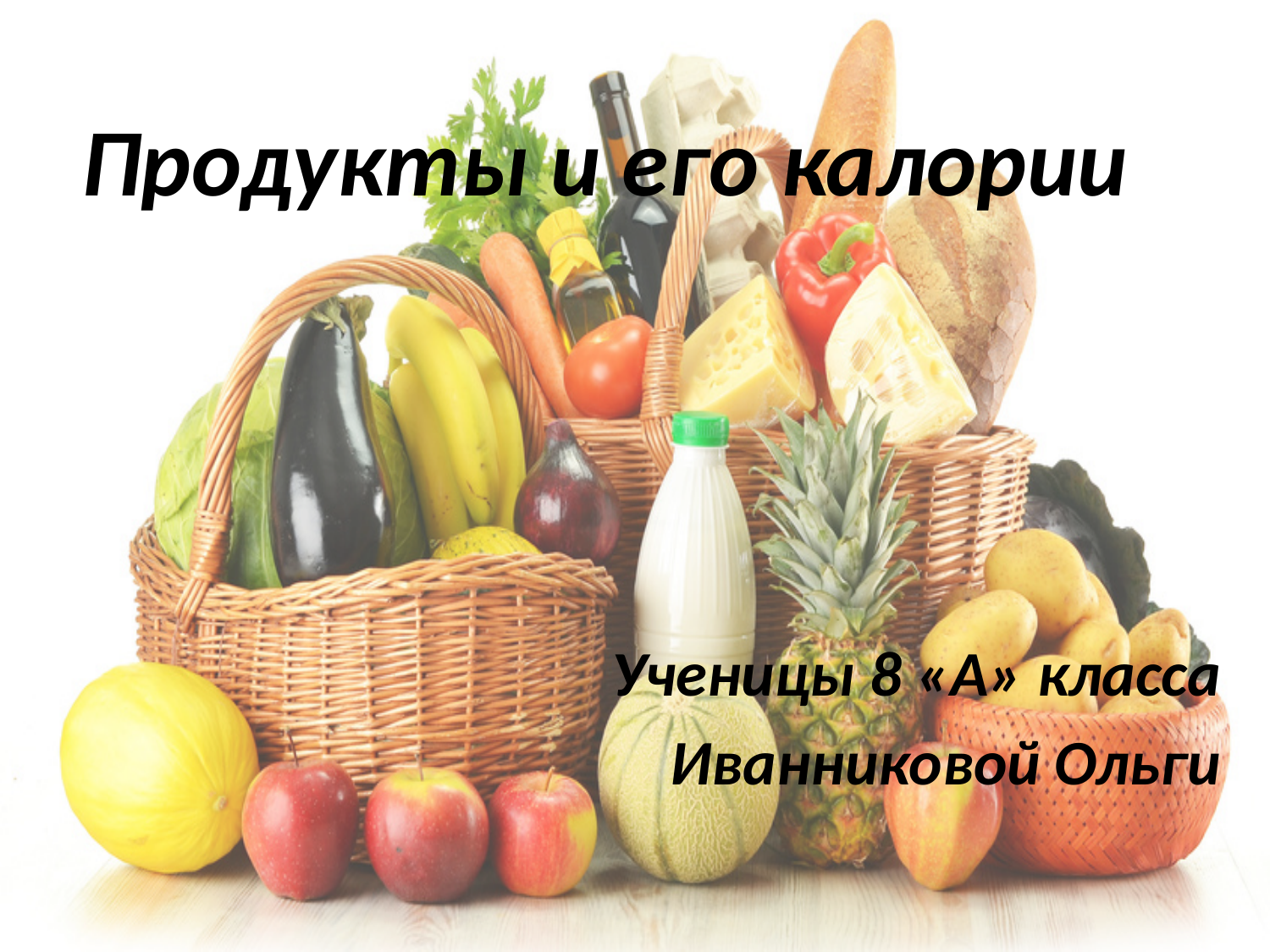

# Продукты и его калории
Ученицы 8 «А» класса
Иванниковой Ольги